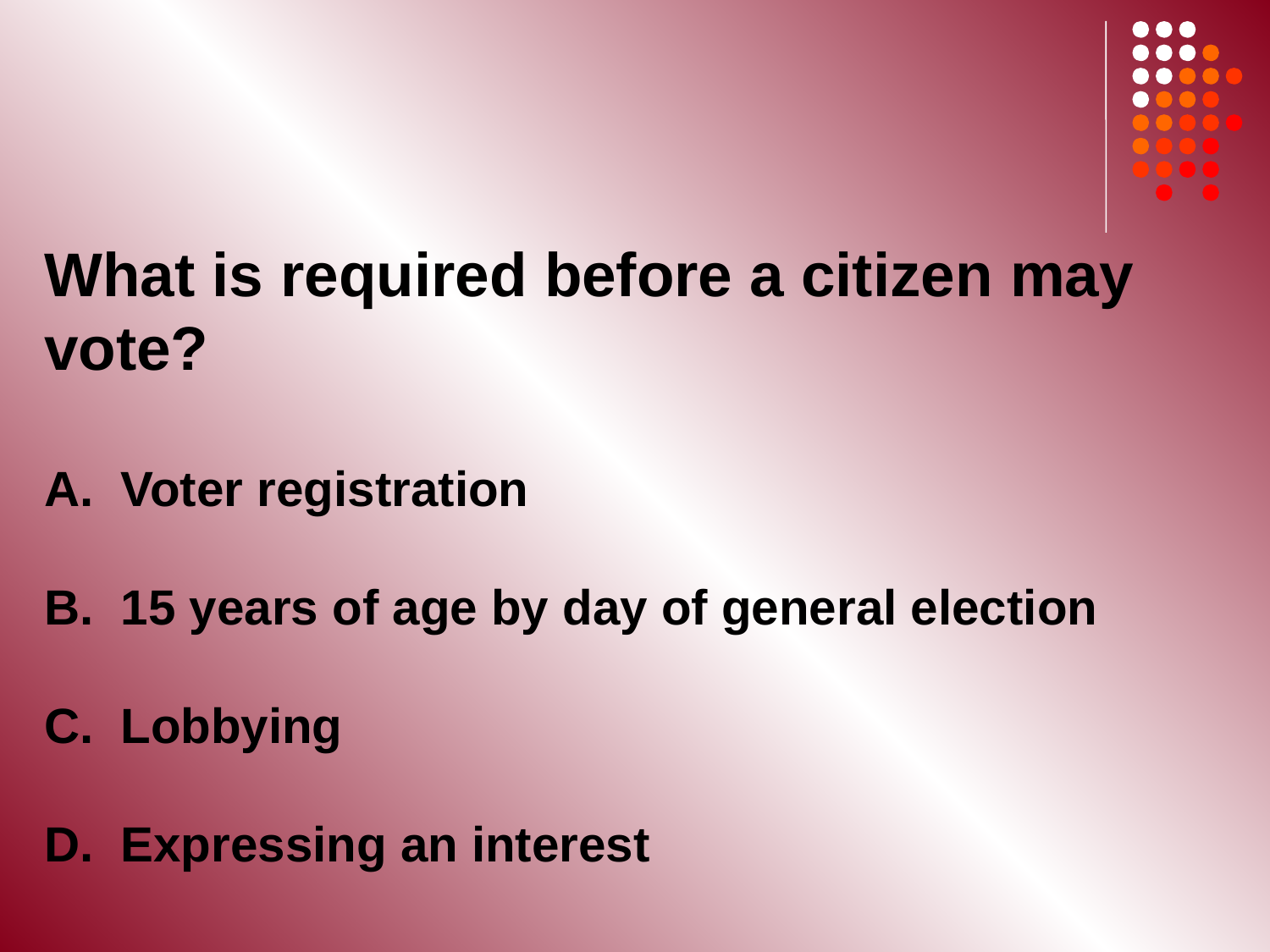

What is required before a citizen may vote?
A.  Voter registration
B.  15 years of age by day of general election
C.  Lobbying
D.  Expressing an interest